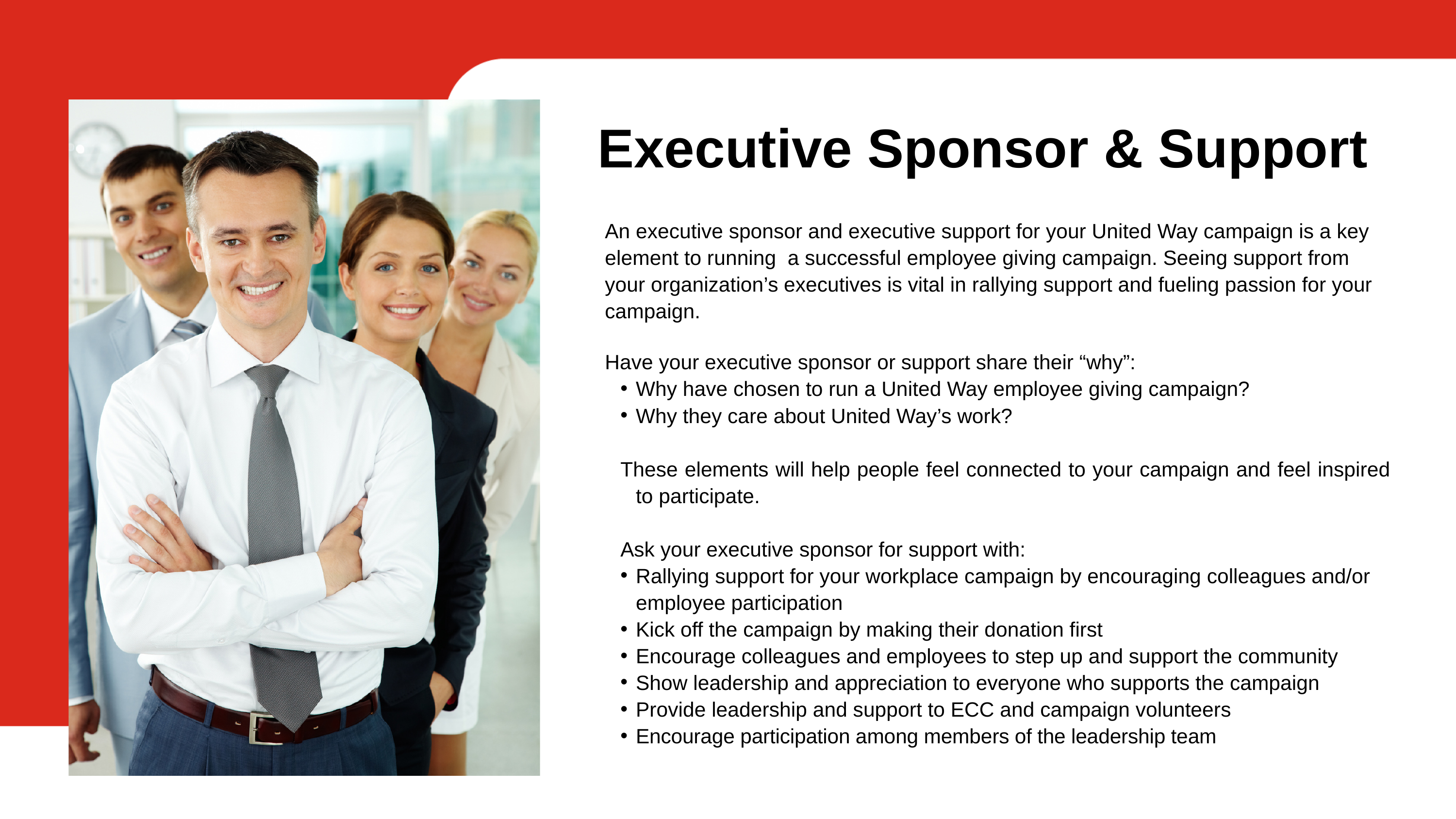

Executive Sponsor & Support
An executive sponsor and executive support for your United Way campaign is a key element to running  a successful employee giving campaign. Seeing support from your organization’s executives is vital in rallying support and fueling passion for your campaign.

Have your executive sponsor or support share their “why”:
Why have chosen to run a United Way employee giving campaign?
Why they care about United Way’s work?

These elements will help people feel connected to your campaign and feel inspired to participate.

Ask your executive sponsor for support with:
Rallying support for your workplace campaign by encouraging colleagues and/or employee participation
Kick off the campaign by making their donation first
Encourage colleagues and employees to step up and support the community
Show leadership and appreciation to everyone who supports the campaign
Provide leadership and support to ECC and campaign volunteers
Encourage participation among members of the leadership team